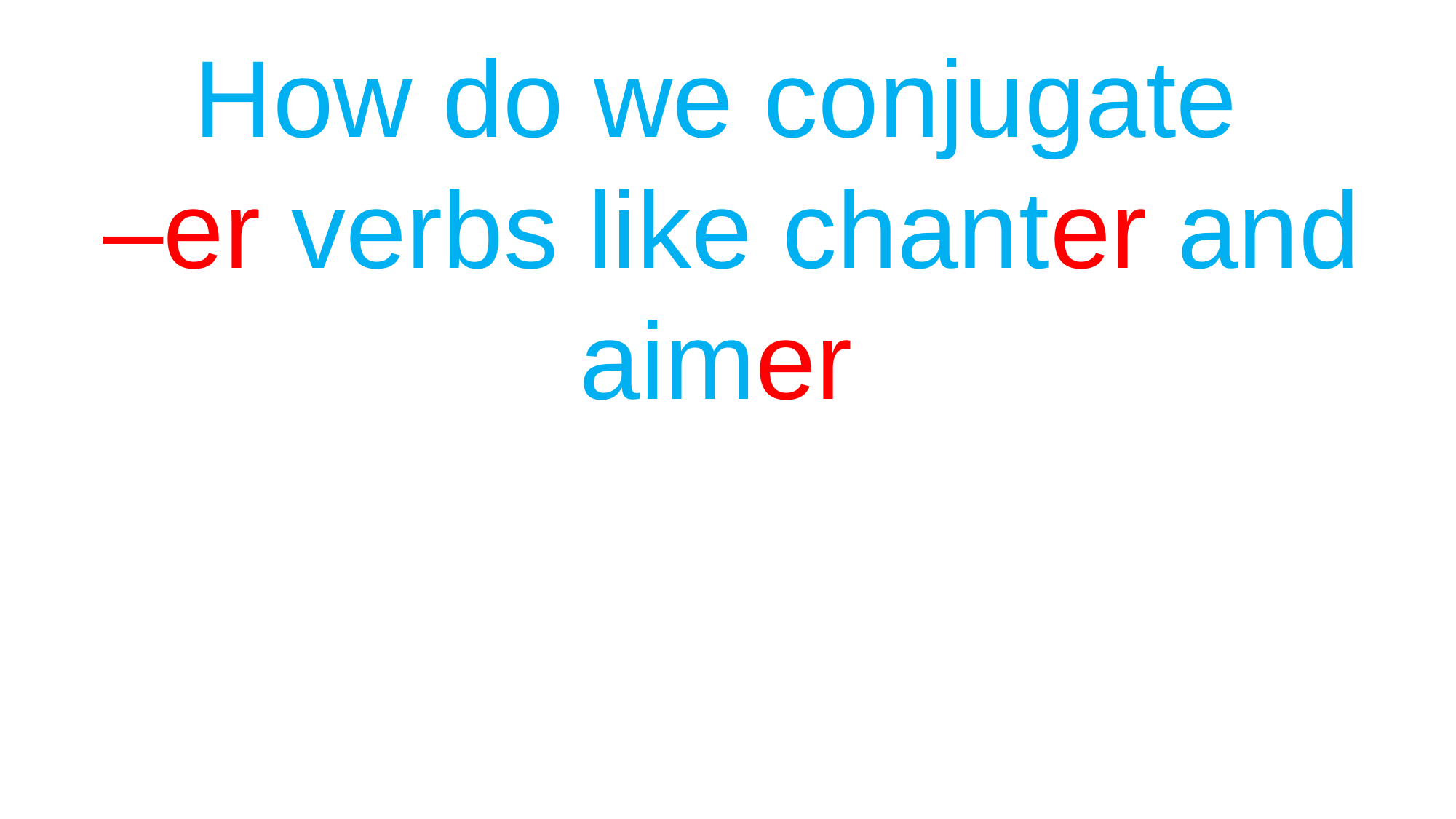

How do we conjugate
 –er verbs like chanter and aimer